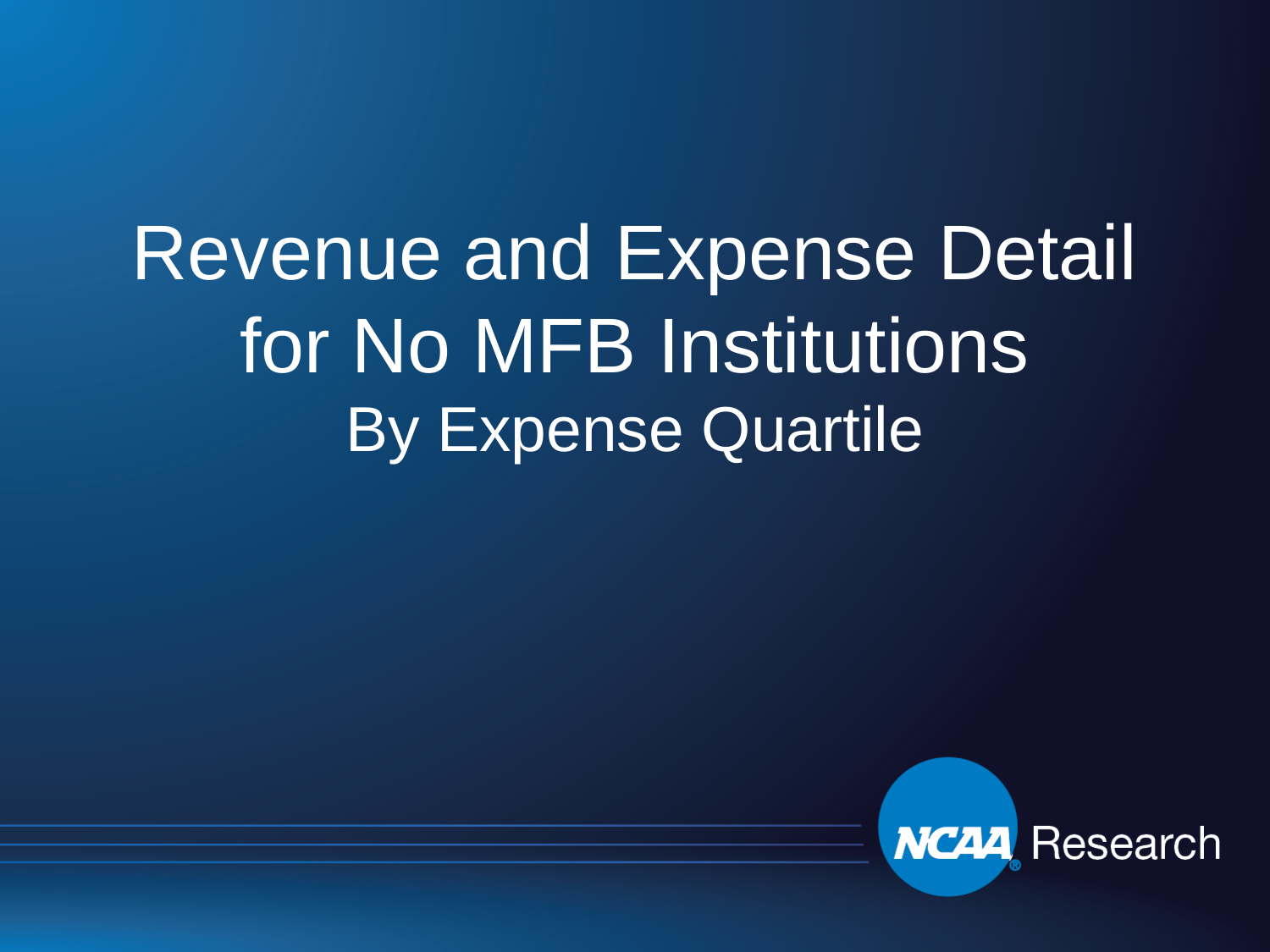

# Revenue and Expense Detail for No MFB Institutions By Expense Quartile